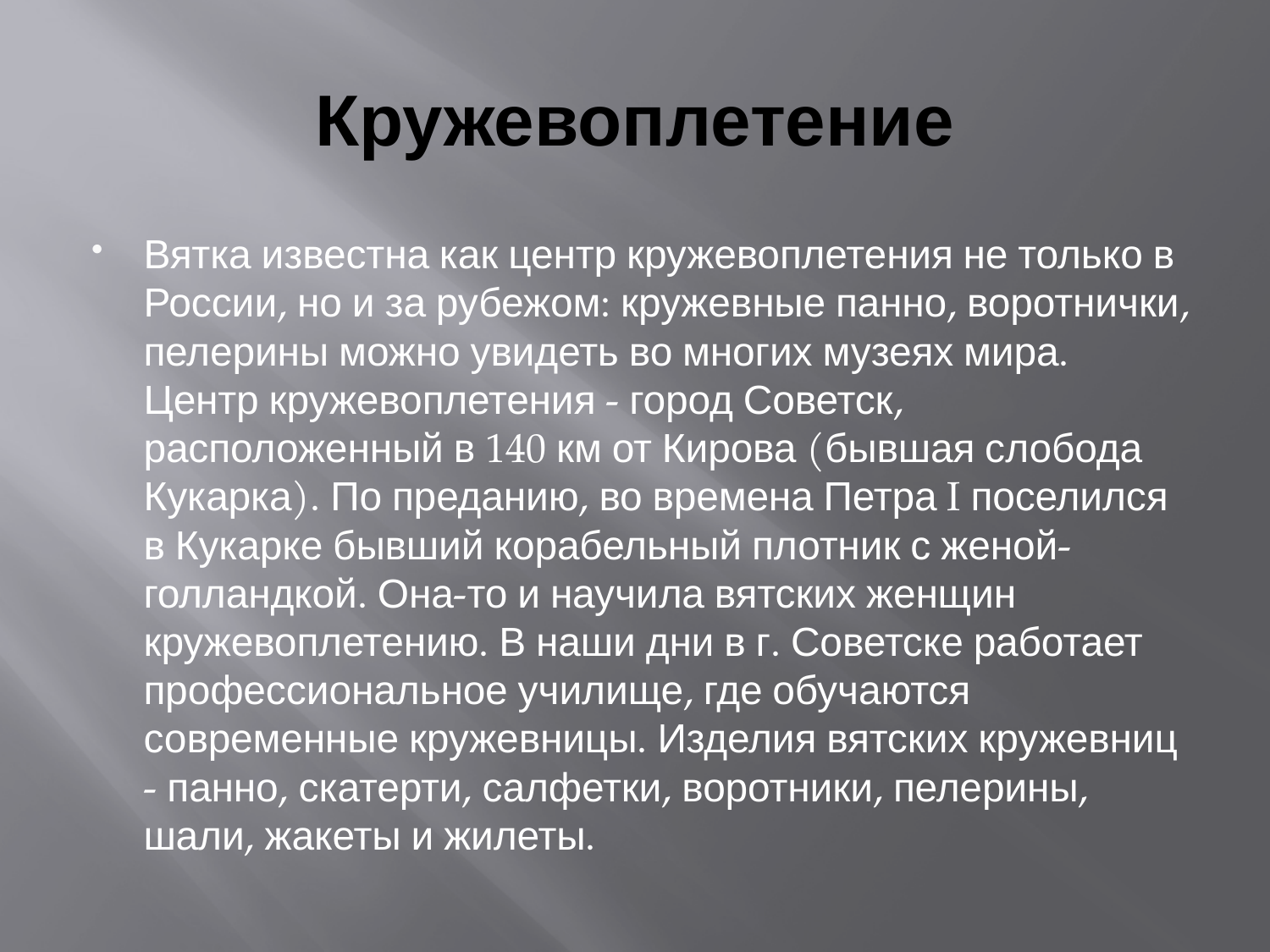

# Кружевоплетение
Вятка известна как центр кружевоплетения не только в России, но и за рубежом: кружевные панно, воротнички, пелерины можно увидеть во многих музеях мира. Центр кружевоплетения - город Советск, расположенный в 140 км от Кирова (бывшая слобода Кукарка). По преданию, во времена Петра I поселился в Кукарке бывший корабельный плотник с женой-голландкой. Она-то и научила вятских женщин кружевоплетению. В наши дни в г. Советске работает профессиональное училище, где обучаются современные кружевницы. Изделия вятских кружевниц - панно, скатерти, салфетки, воротники, пелерины, шали, жакеты и жилеты.